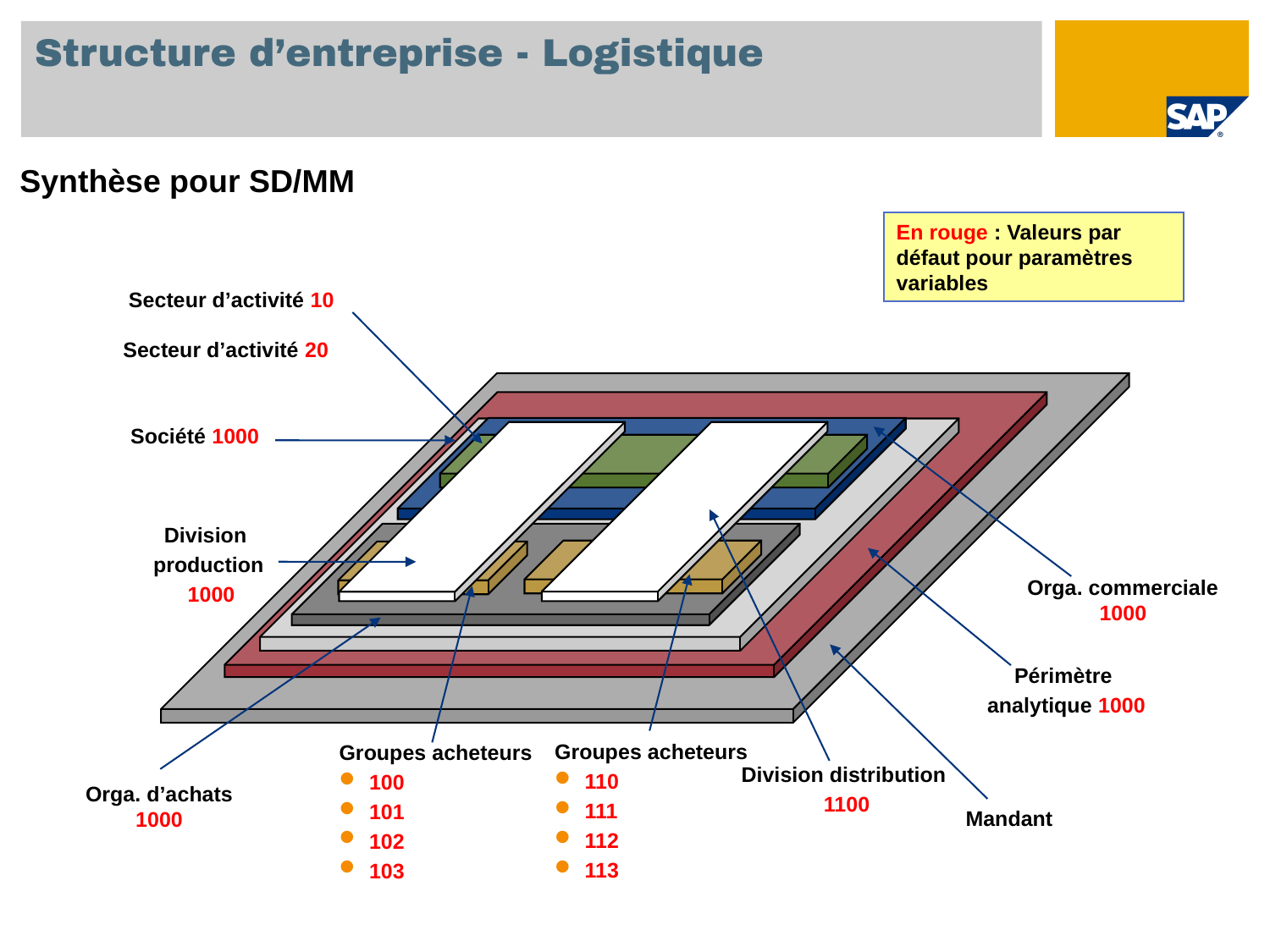

# Structure d’entreprise - Logistique
Synthèse pour SD/MM
En rouge : Valeurs par défaut pour paramètres variables
Secteur d’activité 10

Secteur d’activité 20

Société 1000

Division
production
 1000

Orga. commerciale
1000

Périmètre
analytique 1000
Groupes acheteurs
110
111
112
113
Groupes acheteurs
100
101
102
103
Division distribution
1100
Orga. d’achats
1000
Mandant